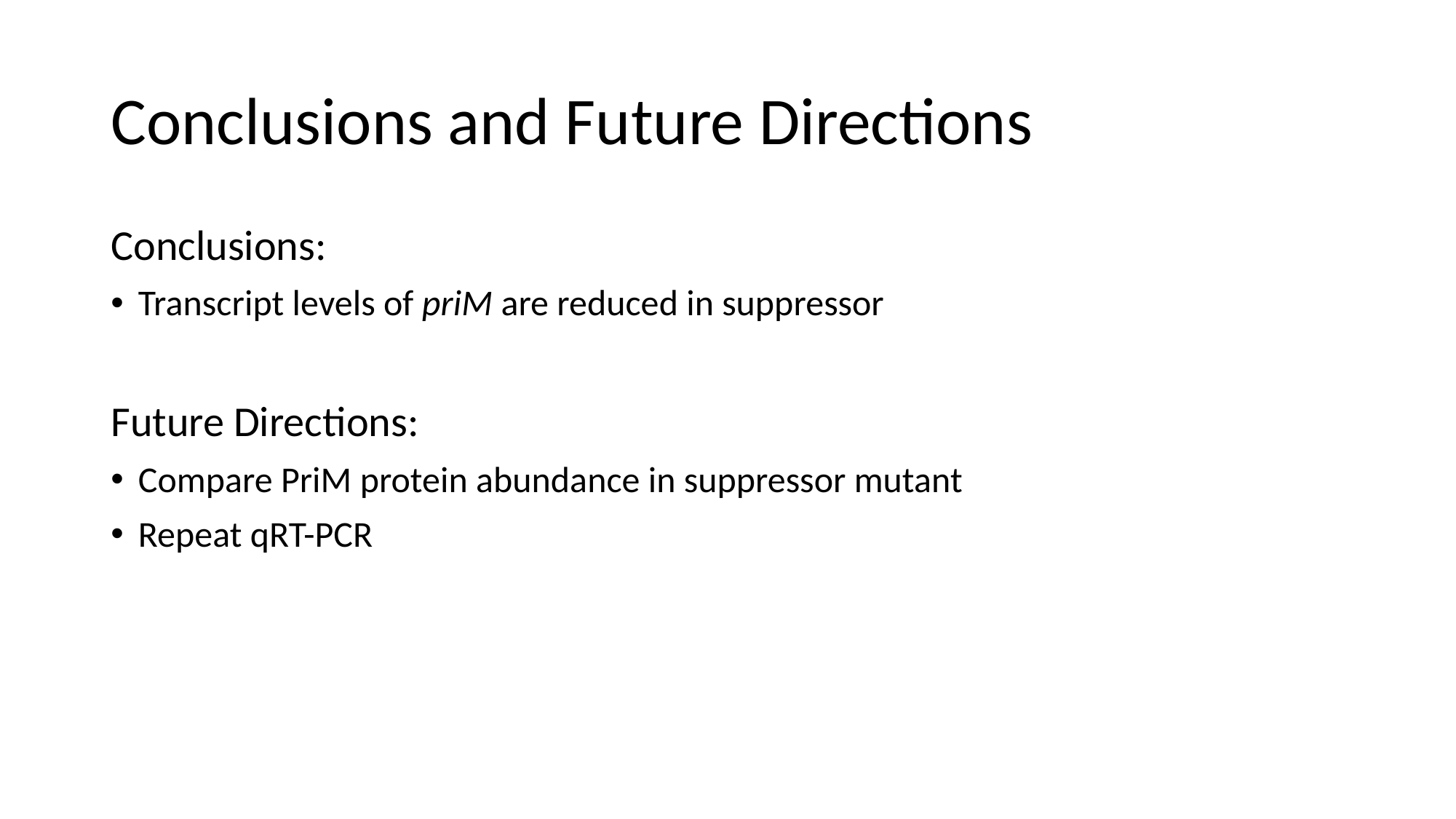

# Conclusions and Future Directions
Conclusions:
Transcript levels of priM are reduced in suppressor

Future Directions:
Compare PriM protein abundance in suppressor mutant
Repeat qRT-PCR